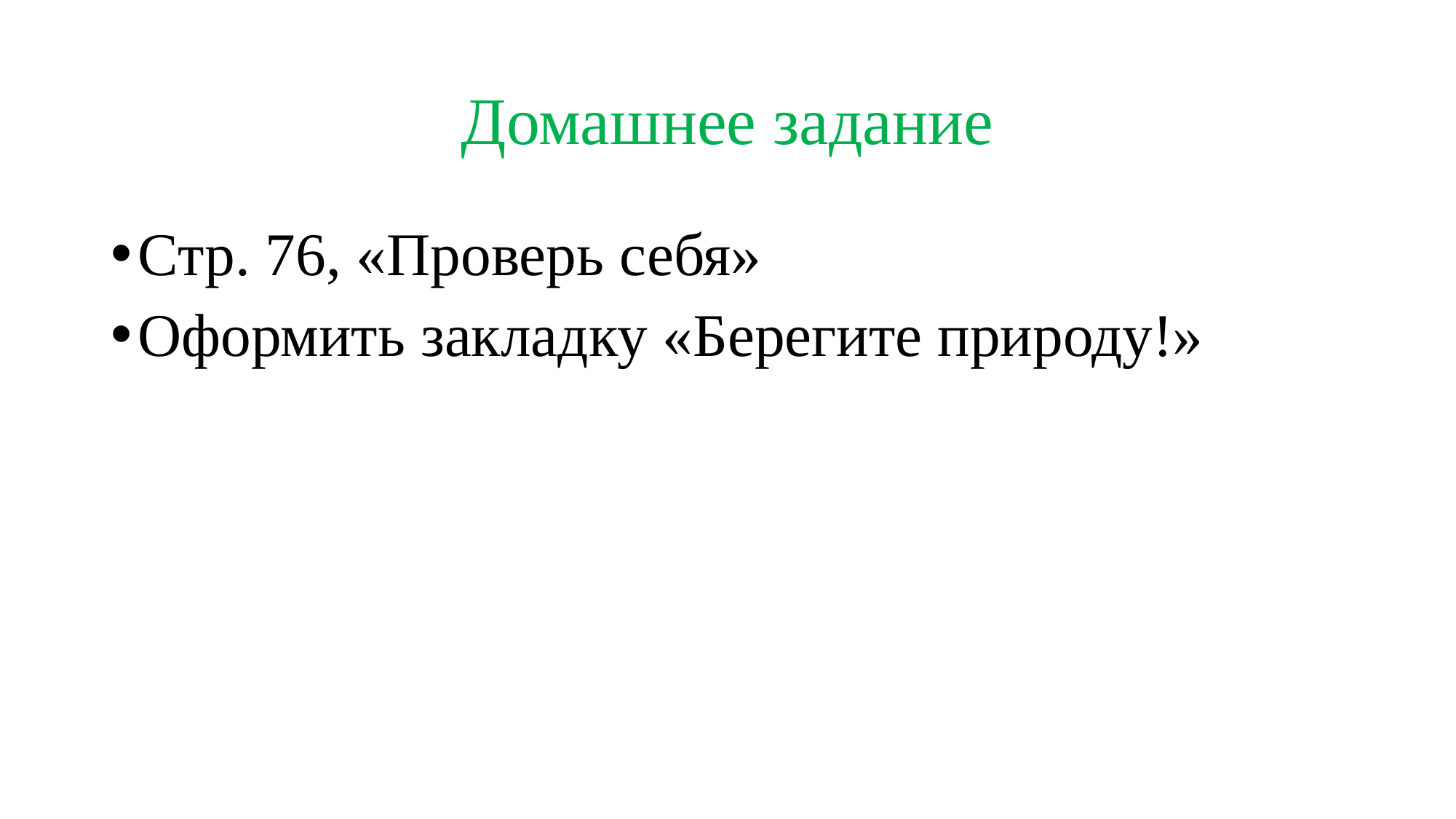

# Домашнее задание
Стр. 76, «Проверь себя»
Оформить закладку «Берегите природу!»